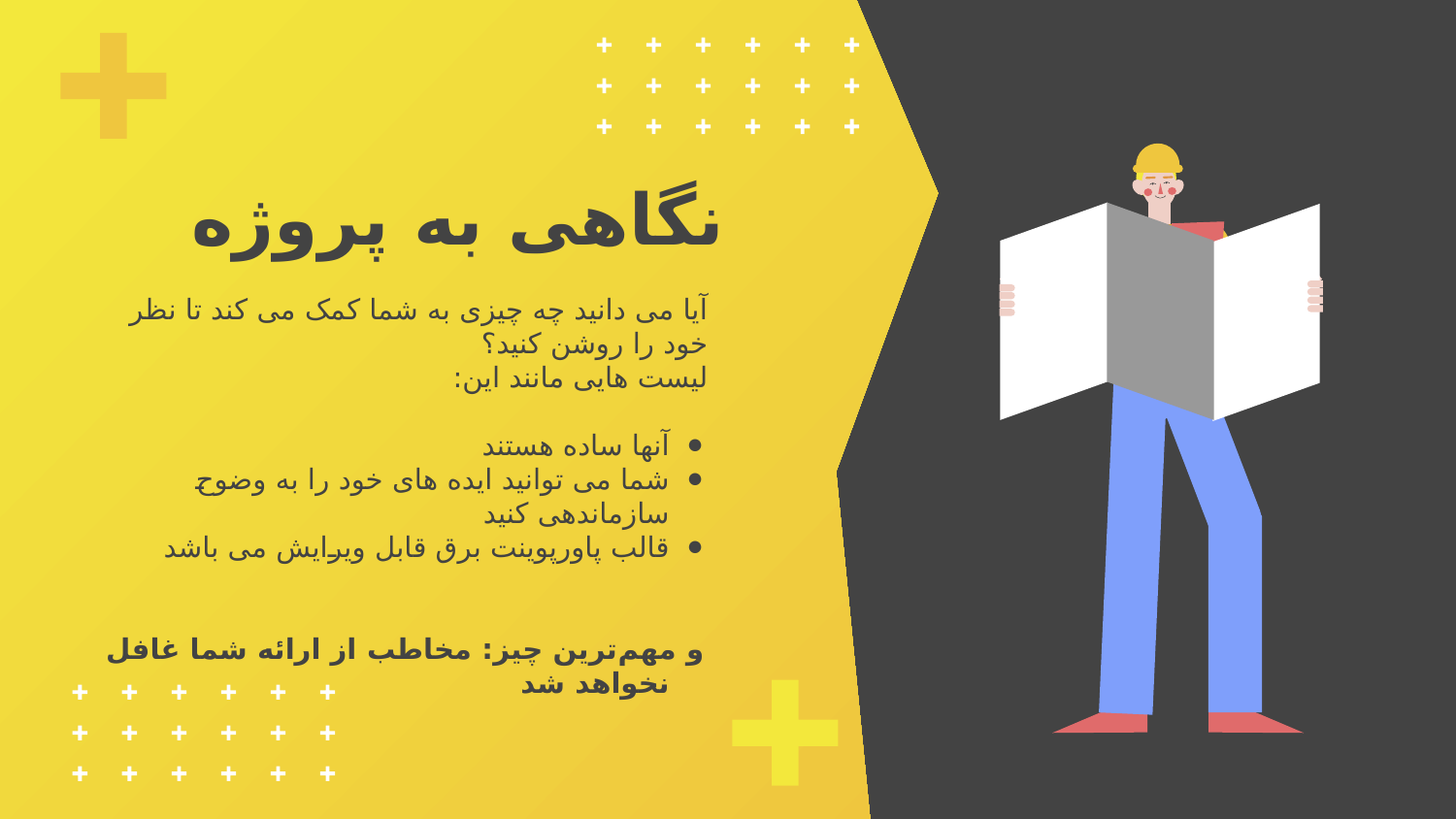

# نگاهی به پروژه
آیا می دانید چه چیزی به شما کمک می کند تا نظر خود را روشن کنید؟
لیست هایی مانند این:

آنها ساده هستند
شما می توانید ایده های خود را به وضوح سازماندهی کنید
قالب پاورپوینت برق قابل ویرایش می باشد

و مهم‌ترین چیز: مخاطب از ارائه شما غافل نخواهد شد